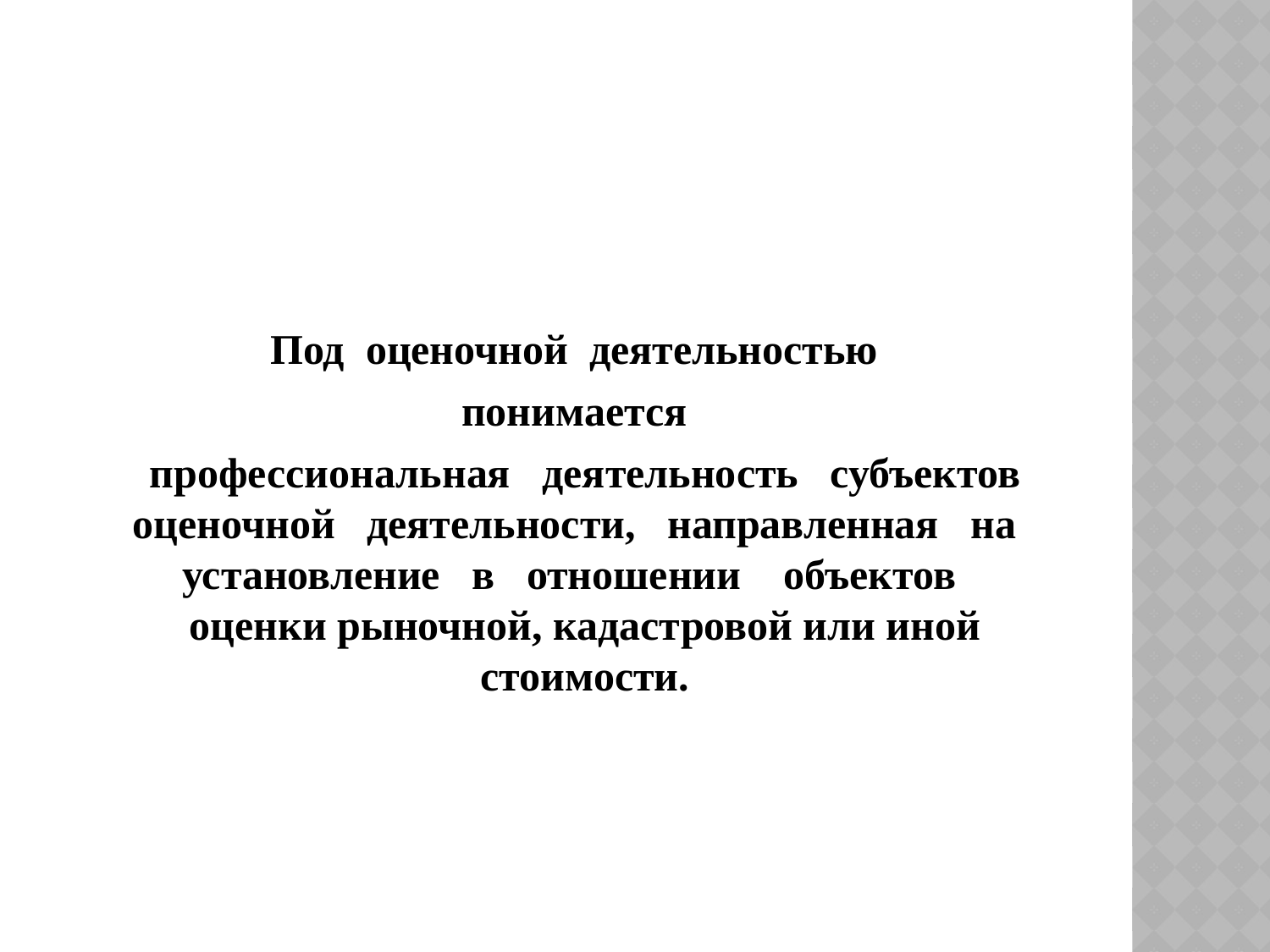

Под  оценочной  деятельностью
понимается
профессиональная   деятельность   субъектов оценочной   деятельности,   направленная   на   установление   в   отношении    объектов    оценки рыночной, кадастровой или иной стоимости.